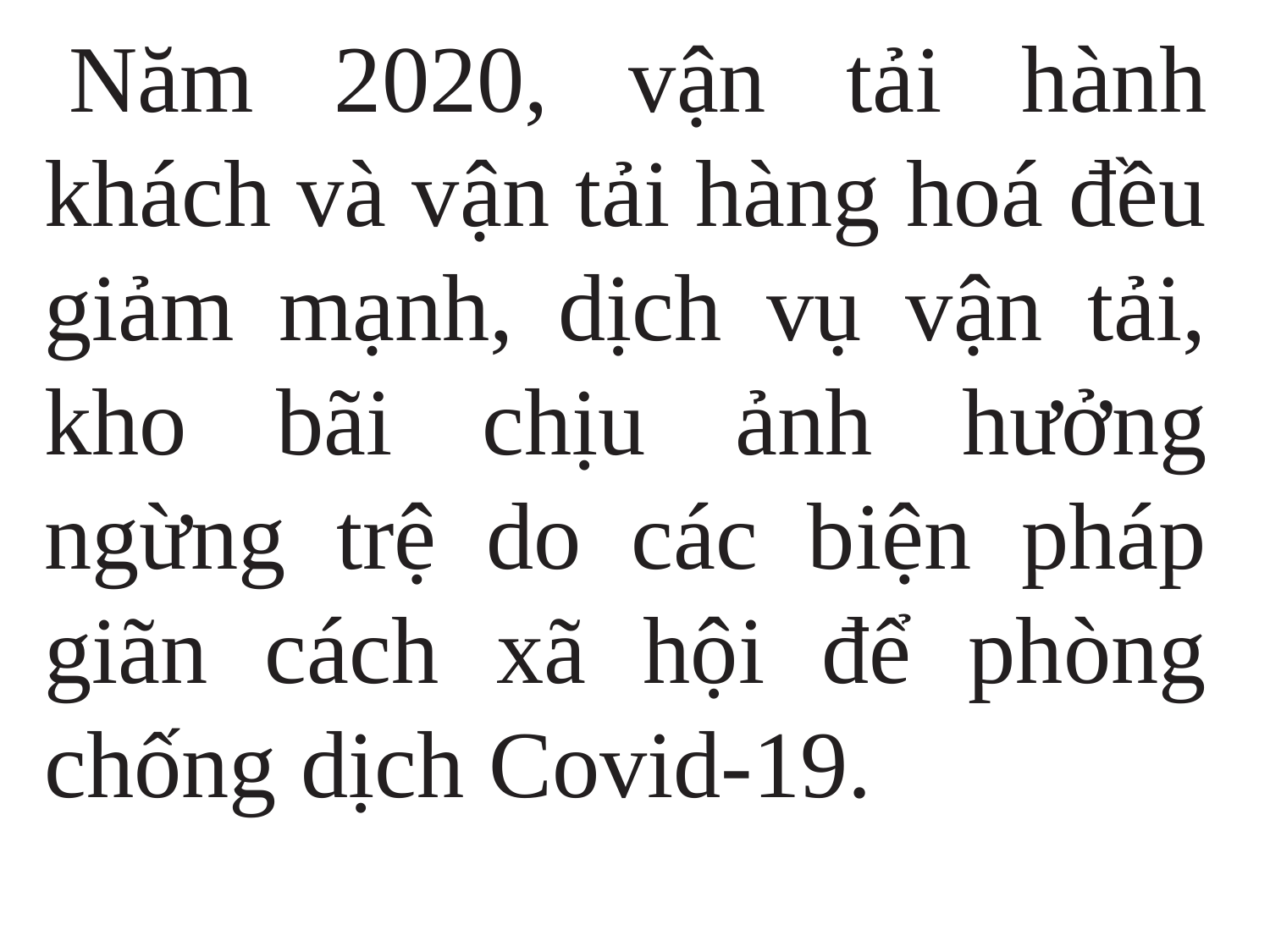

Năm 2020, vận tải hành khách và vận tải hàng hoá đều giảm mạnh, dịch vụ vận tải, kho bãi chịu ảnh hưởng ngừng trệ do các biện pháp giãn cách xã hội để phòng chống dịch Covid-19.